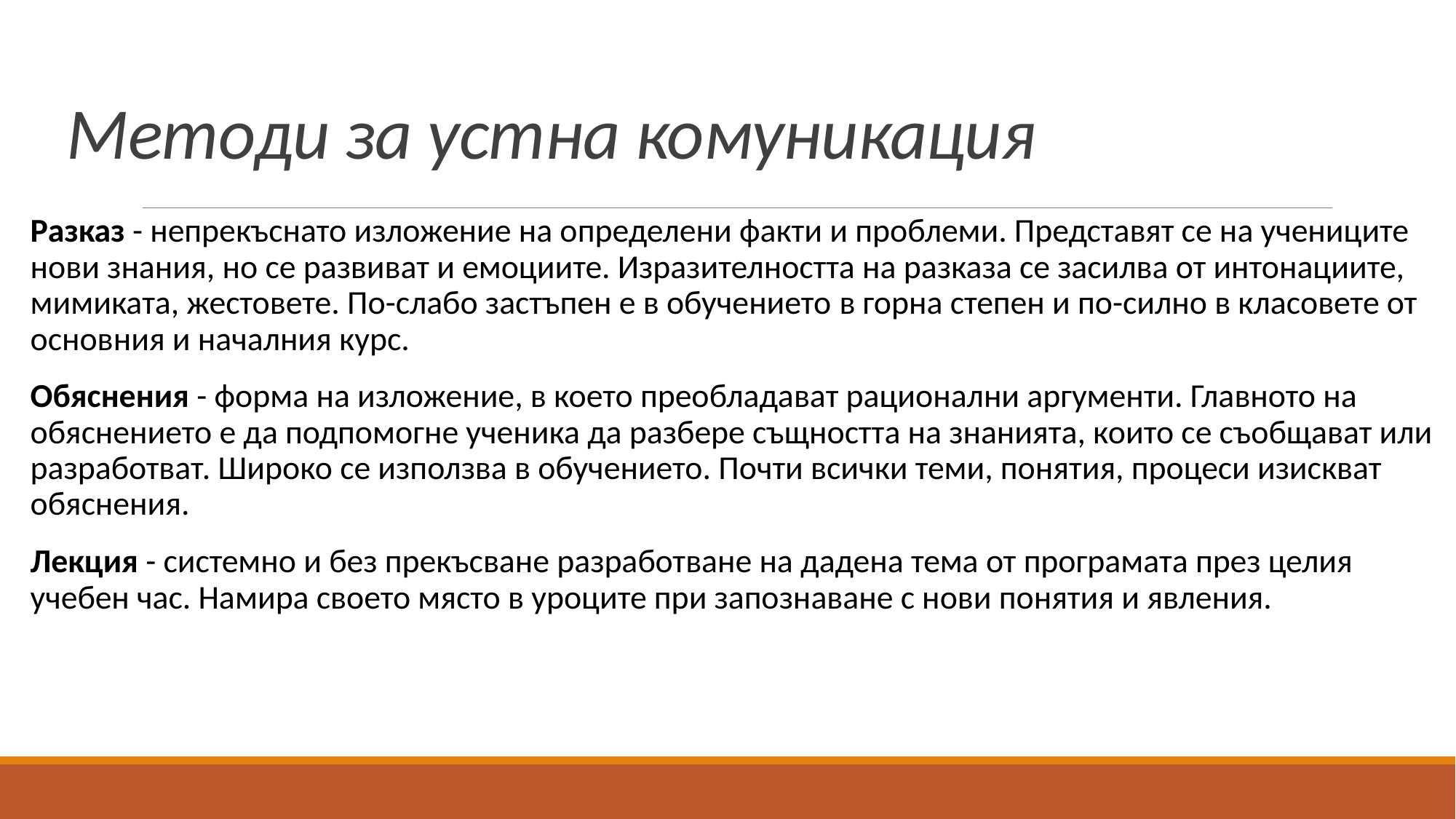

# Методи за устна комуникация
Разказ - непрекъснато изложение на определени факти и проблеми. Представят се на учениците нови знания, но се развиват и емоциите. Изразителността на разказа се засилва от интонациите, мимиката, жестовете. По-слабо застъпен е в обучението в горна степен и по-силно в класовете от основния и началния курс.
Обяснения - форма на изложение, в което преобладават рационални аргументи. Главното на обяснението е да подпомогне ученика да разбере същността на знанията, които се съобщават или разработват. Широко се използва в обучението. Почти всички теми, понятия, процеси изискват обяснения.
Лекция - системно и без прекъсване разработване на дадена тема от програмата през целия учебен час. Намира своето място в уроците при запознаване с нови понятия и явления.